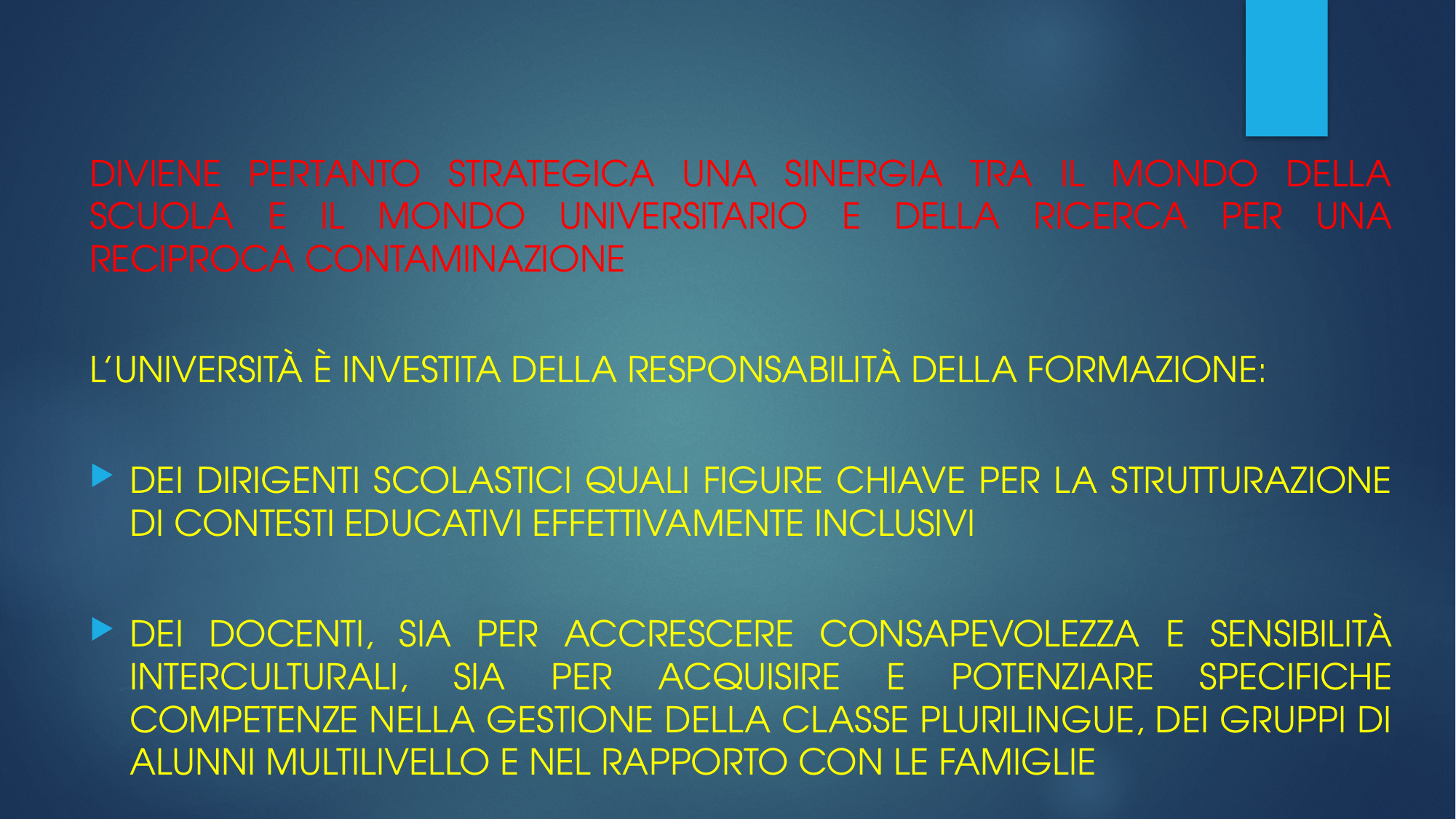

DIVIENE PERTANTO STRATEGICA UNA SINERGIA TRA IL MONDO DELLA SCUOLA E IL MONDO UNIVERSITARIO E DELLA RICERCA PER UNA RECIPROCA CONTAMINAZIONE

L’UNIVERSITÀ È INVESTITA DELLA RESPONSABILITÀ DELLA FORMAZIONE:

DEI DIRIGENTI SCOLASTICI QUALI FIGURE CHIAVE PER LA STRUTTURAZIONE DI CONTESTI EDUCATIVI EFFETTIVAMENTE INCLUSIVI

DEI DOCENTI, SIA PER ACCRESCERE CONSAPEVOLEZZA E SENSIBILITÀ INTERCULTURALI, SIA PER ACQUISIRE E POTENZIARE SPECIFICHE COMPETENZE NELLA GESTIONE DELLA CLASSE PLURILINGUE, DEI GRUPPI DI ALUNNI MULTILIVELLO E NEL RAPPORTO CON LE FAMIGLIE